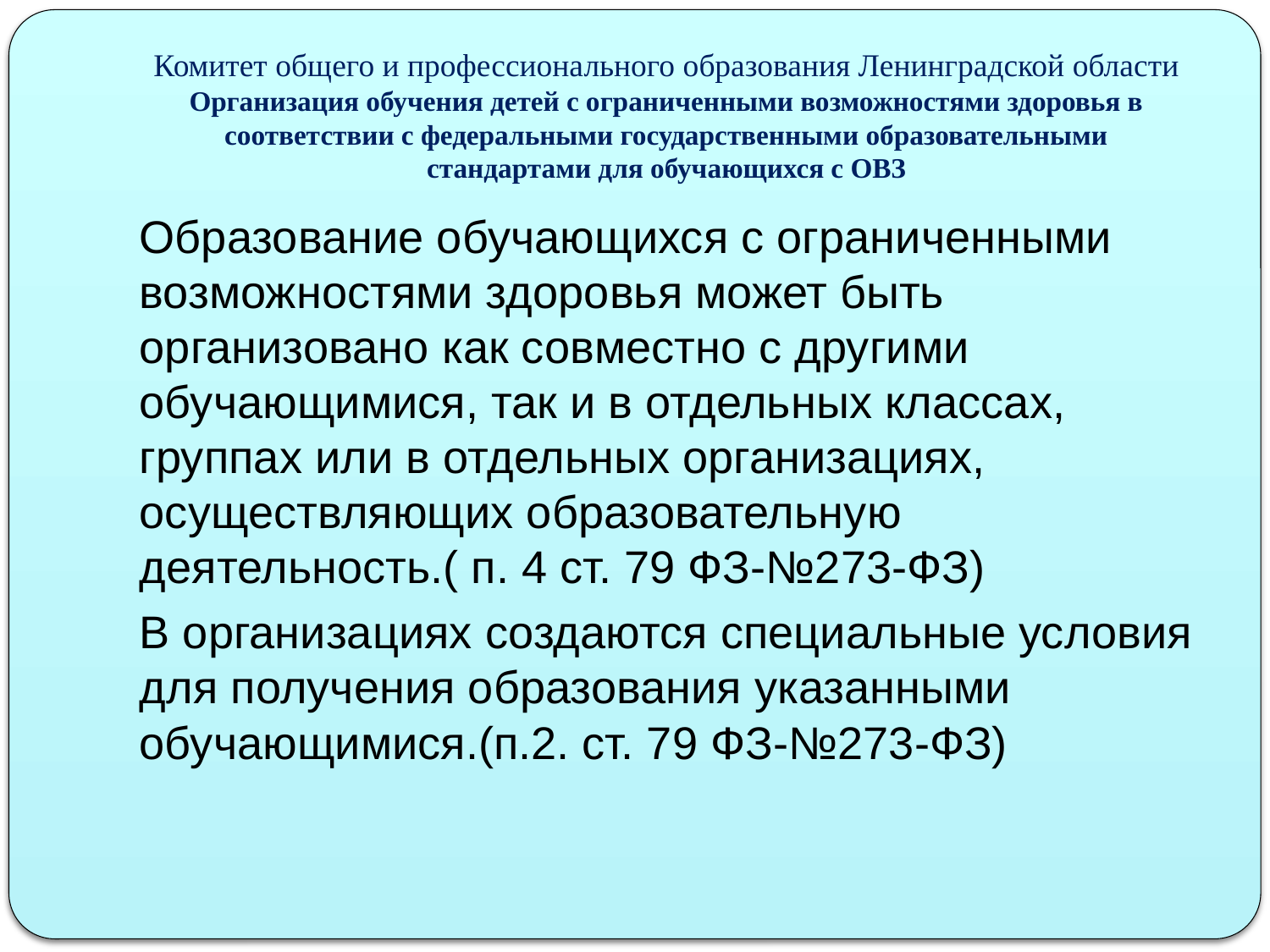

# Комитет общего и профессионального образования Ленинградской области Организация обучения детей с ограниченными возможностями здоровья в соответствии с федеральными государственными образовательными стандартами для обучающихся с ОВЗ
Образование обучающихся с ограниченными возможностями здоровья может быть организовано как совместно с другими обучающимися, так и в отдельных классах, группах или в отдельных организациях, осуществляющих образовательную деятельность.( п. 4 ст. 79 ФЗ-№273-ФЗ)
В организациях создаются специальные условия для получения образования указанными обучающимися.(п.2. ст. 79 ФЗ-№273-ФЗ)